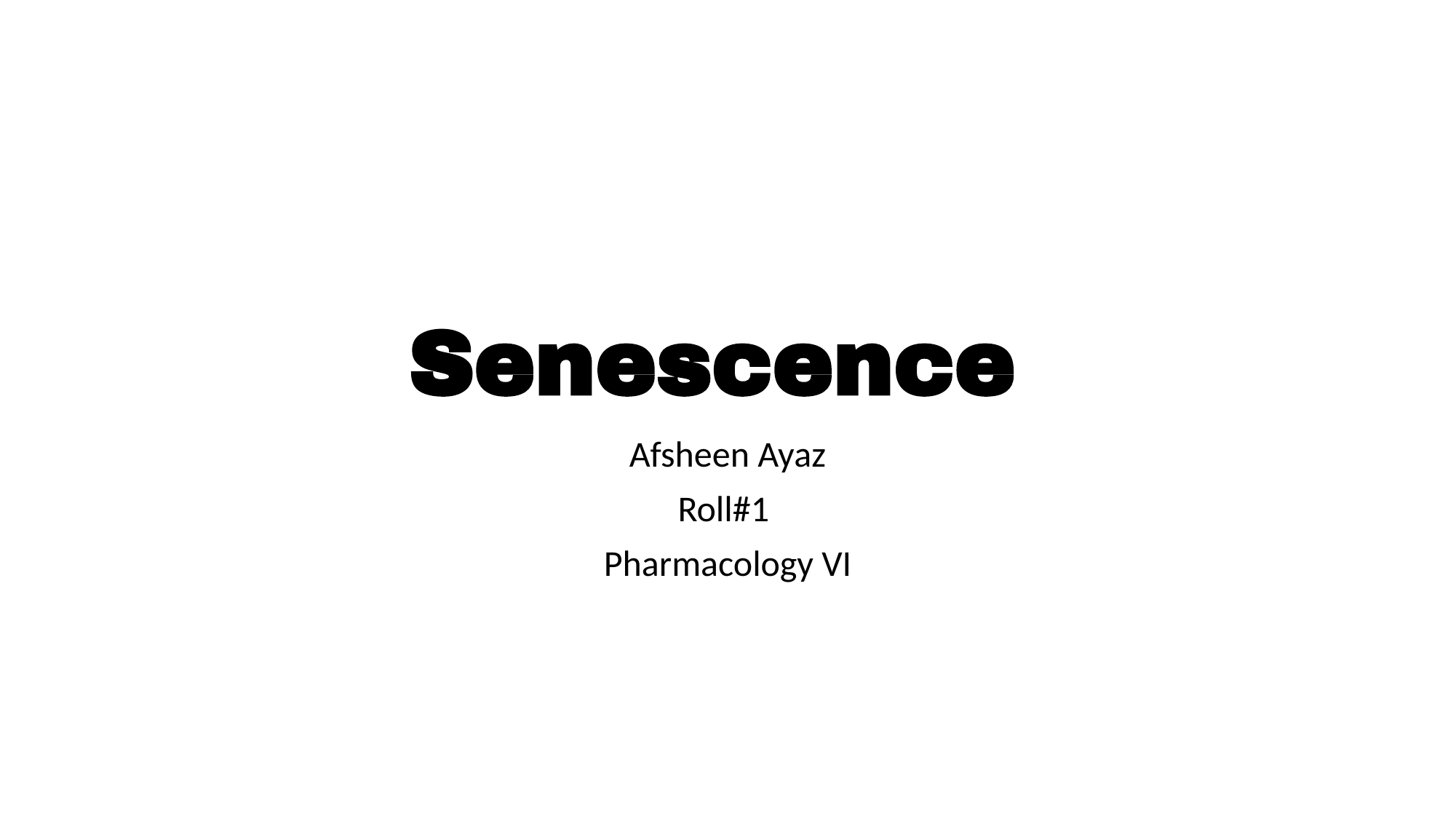

# Senescence
Afsheen Ayaz
Roll#1
Pharmacology VI